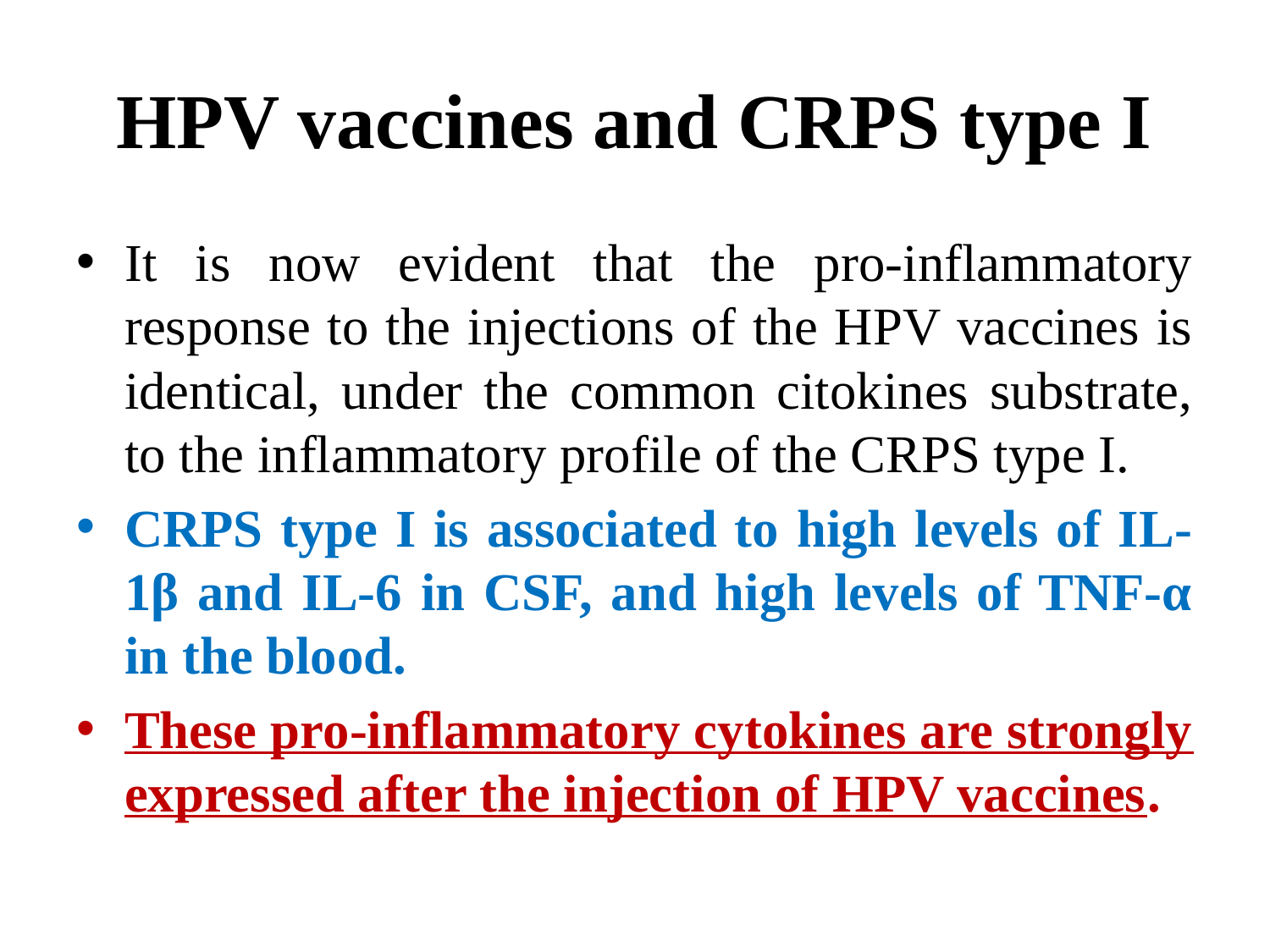

# HPV vaccines and CRPS type I
It is now evident that the pro-inflammatory response to the injections of the HPV vaccines is identical, under the common citokines substrate, to the inflammatory profile of the CRPS type I.
CRPS type I is associated to high levels of IL-1β and IL-6 in CSF, and high levels of TNF-α in the blood.
These pro-inflammatory cytokines are strongly expressed after the injection of HPV vaccines.